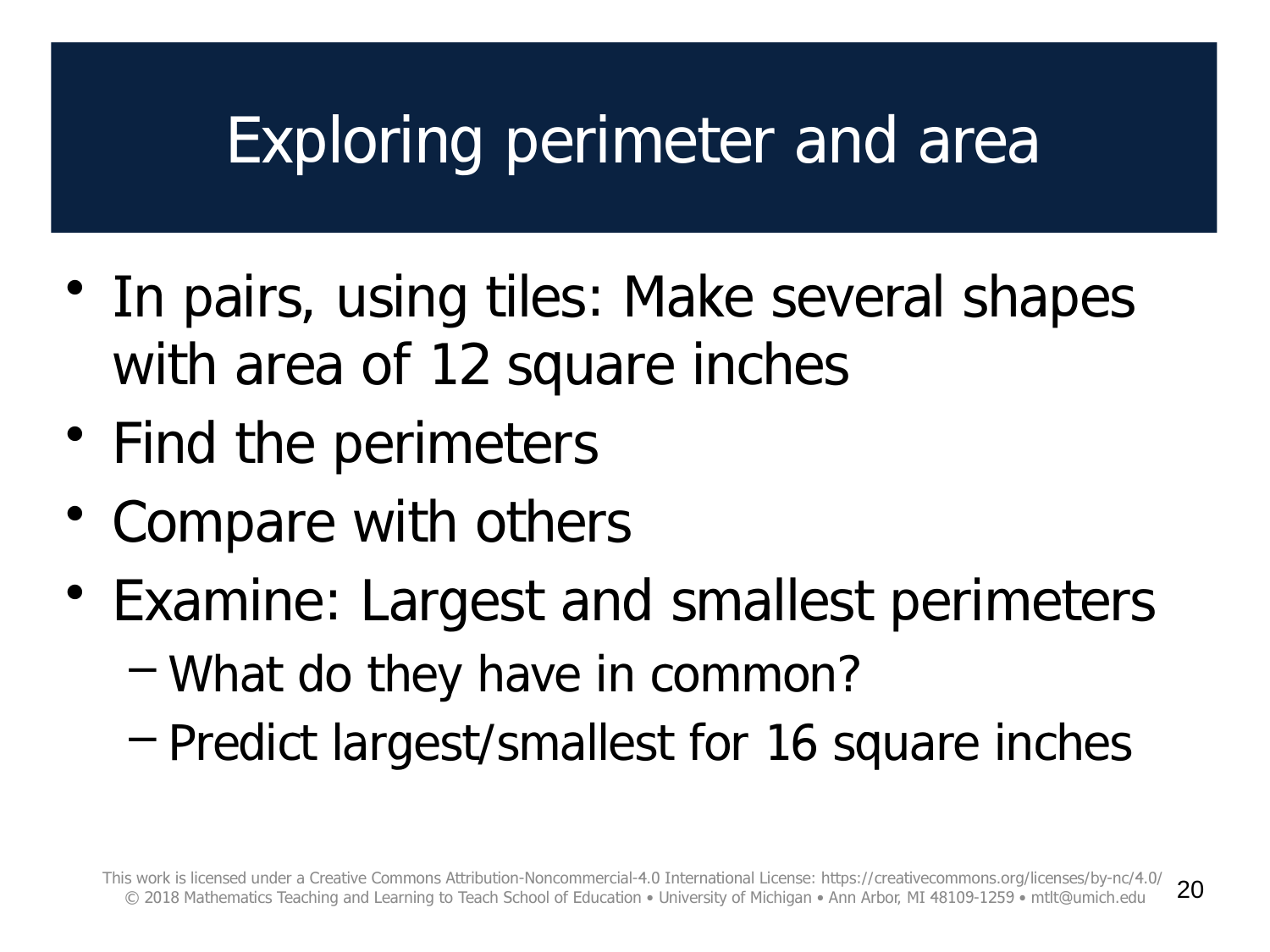

# Exploring perimeter and area
In pairs, using tiles: Make several shapes with area of 12 square inches
Find the perimeters
Compare with others
Examine: Largest and smallest perimeters
What do they have in common?
Predict largest/smallest for 16 square inches
This work is licensed under a Creative Commons Attribution-Noncommercial-4.0 International License: https://creativecommons.org/licenses/by-nc/4.0/
© 2018 Mathematics Teaching and Learning to Teach School of Education • University of Michigan • Ann Arbor, MI 48109-1259 • mtlt@umich.edu
20